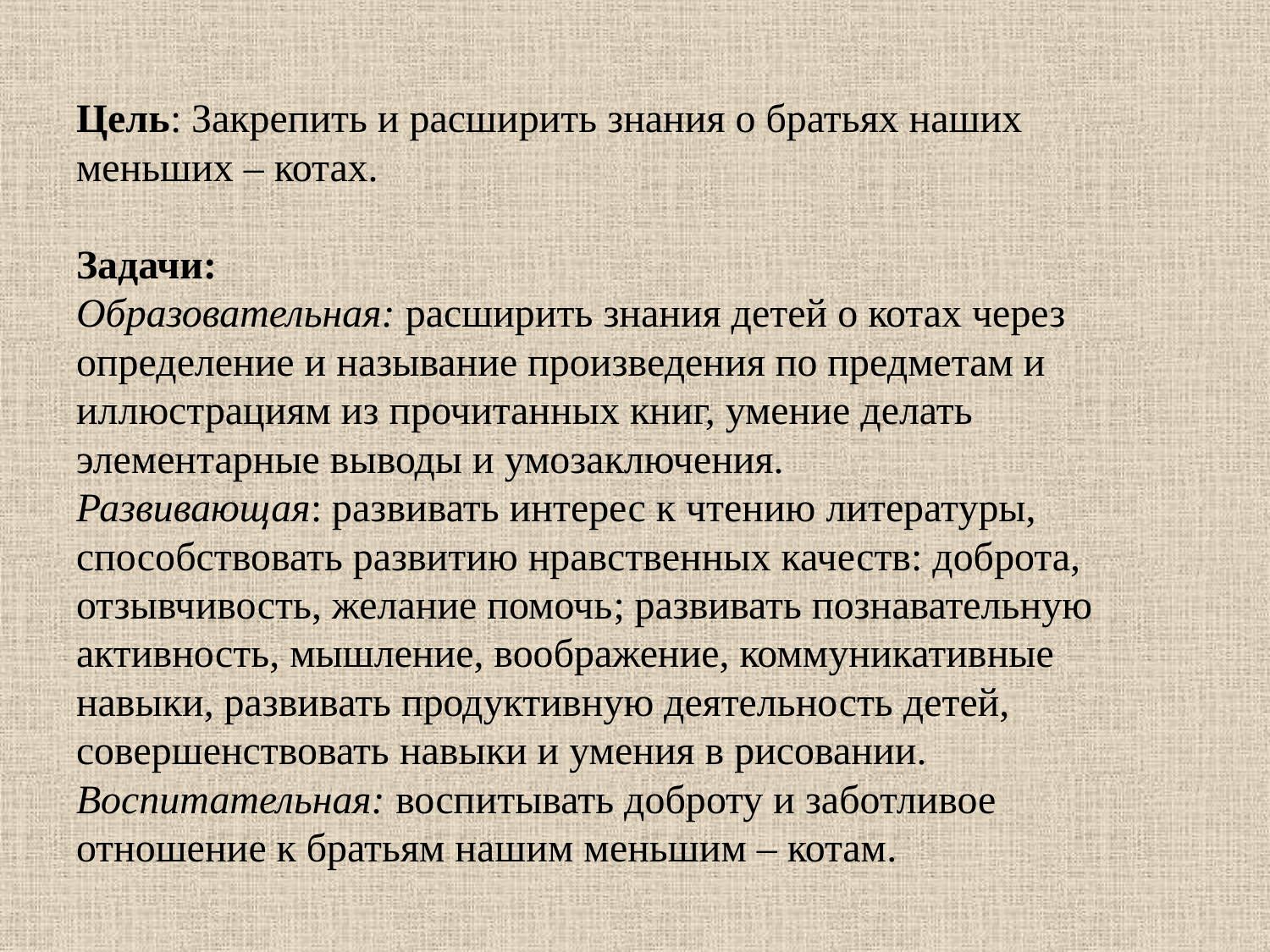

# Цель: Закрепить и расширить знания о братьях наших меньших – котах. Задачи: Образовательная: расширить знания детей о котах через определение и называние произведения по предметам и иллюстрациям из прочитанных книг, умение делать элементарные выводы и умозаключения. Развивающая: развивать интерес к чтению литературы, способствовать развитию нравственных качеств: доброта, отзывчивость, желание помочь; развивать познавательную активность, мышление, воображение, коммуникативные навыки, развивать продуктивную деятельность детей, совершенствовать навыки и умения в рисовании. Воспитательная: воспитывать доброту и заботливое отношение к братьям нашим меньшим – котам.